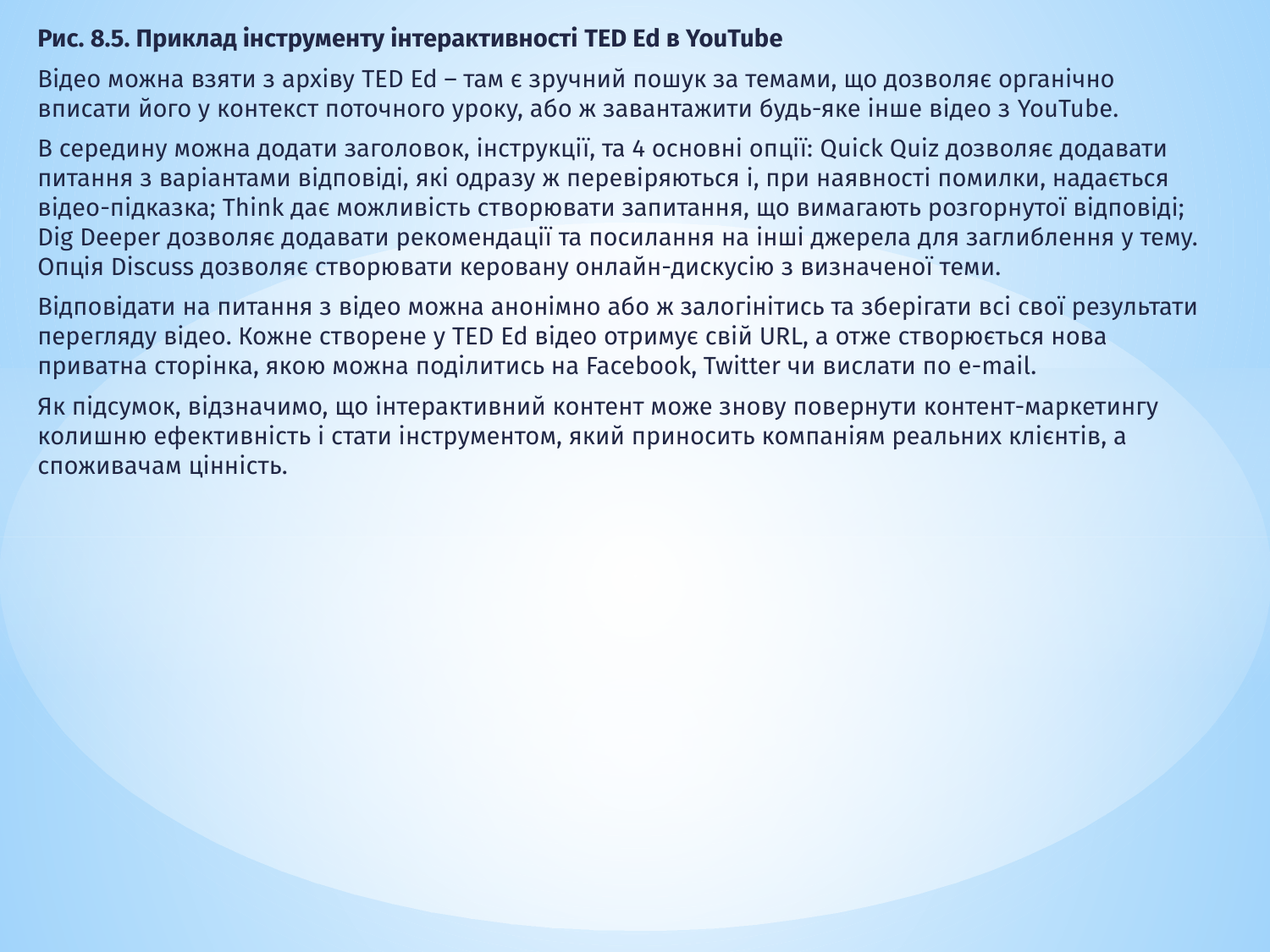

Рис. 8.5. Приклад інструменту інтерактивності TED Ed в YouTube
Відео можна взяти з архіву TED Ed – там є зручний пошук за темами, що дозволяє органічно вписати його у контекст поточного уроку, або ж завантажити будь-яке інше відео з YouTube.
В середину можна додати заголовок, інструкції, та 4 основні опції: Quick Quiz дозволяє додавати питання з варіантами відповіді, які одразу ж перевіряються і, при наявності помилки, надається відео-підказка; Think дає можливість створювати запитання, що вимагають розгорнутої відповіді; Dig Deeper дозволяє додавати рекомендації та посилання на інші джерела для заглиблення у тему. Опція Discuss дозволяє створювати керовану онлайн-дискусію з визначеної теми.
Відповідати на питання з відео можна анонімно або ж залогінітись та зберігати всі свої результати перегляду відео. Кожне створене у TED Ed відео отримує свій URL, а отже створюється нова приватна сторінка, якою можна поділитись на Facebook, Twitter чи вислати по e-mail.
Як підсумок, відзначимо, що інтерактивний контент може знову повернути контент-маркетингу колишню ефективність і стати інструментом, який приносить компаніям реальних клієнтів, а споживачам цінність.